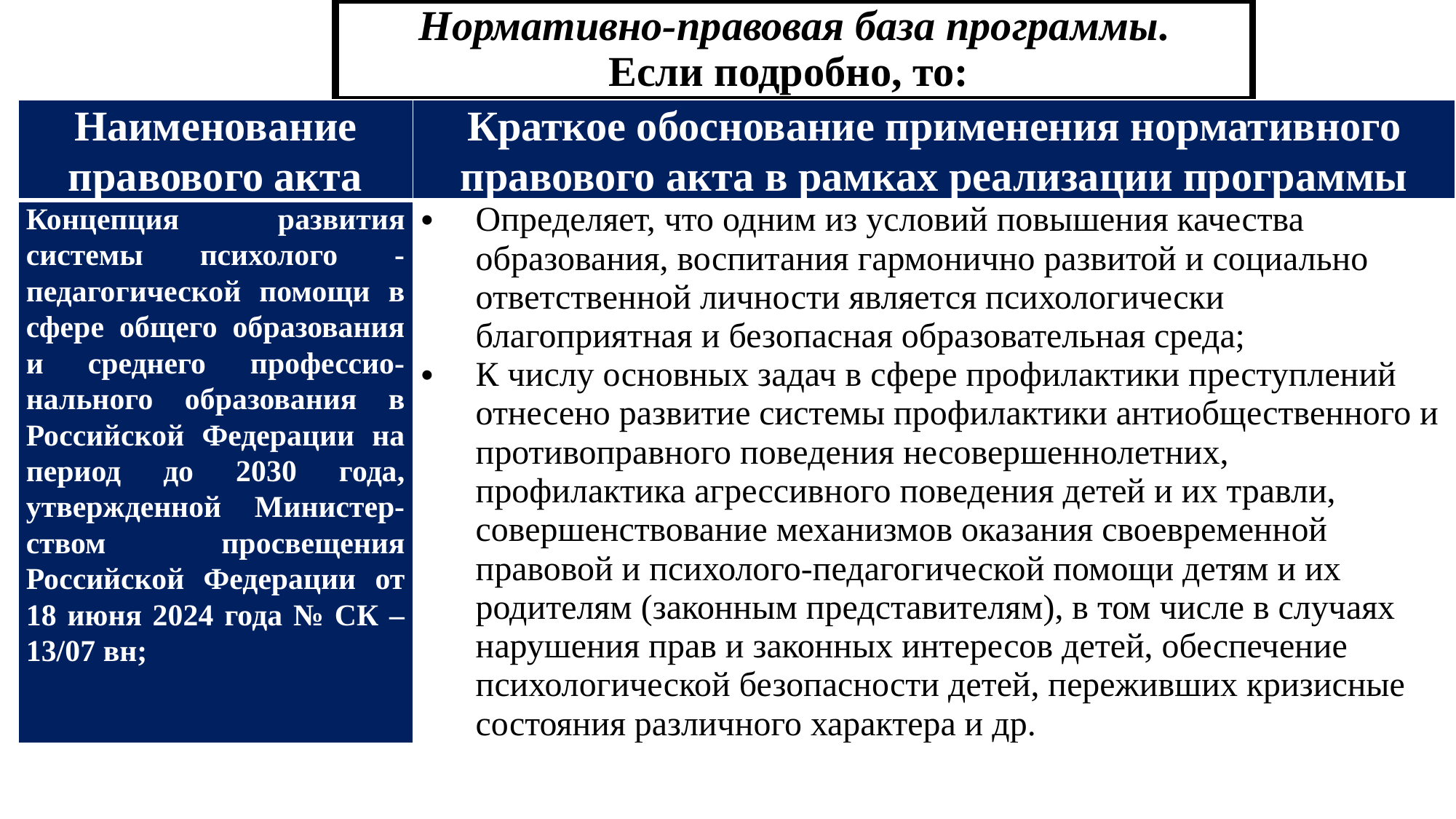

# Нормативно-правовая база программы. Если подробно, то:
| Наименование правового акта | Краткое обоснование применения нормативного правового акта в рамках реализации программы |
| --- | --- |
| Концепция развития системы психолого - педагогической помощи в сфере общего образования и среднего профессио-нального образования в Российской Федерации на период до 2030 года, утвержденной Министер-ством просвещения Российской Федерации от 18 июня 2024 года № СК – 13/07 вн; | Определяет, что одним из условий повышения качества образования, воспитания гармонично развитой и социально ответственной личности является психологически благоприятная и безопасная образовательная среда; К числу основных задач в сфере профилактики преступлений отнесено развитие системы профилактики антиобщественного и противоправного поведения несовершеннолетних, профилактика агрессивного поведения детей и их травли, совершенствование механизмов оказания своевременной правовой и психолого-педагогической помощи детям и их родителям (законным представителям), в том числе в случаях нарушения прав и законных интересов детей, обеспечение психологической безопасности детей, переживших кризисные состояния различного характера и др. |